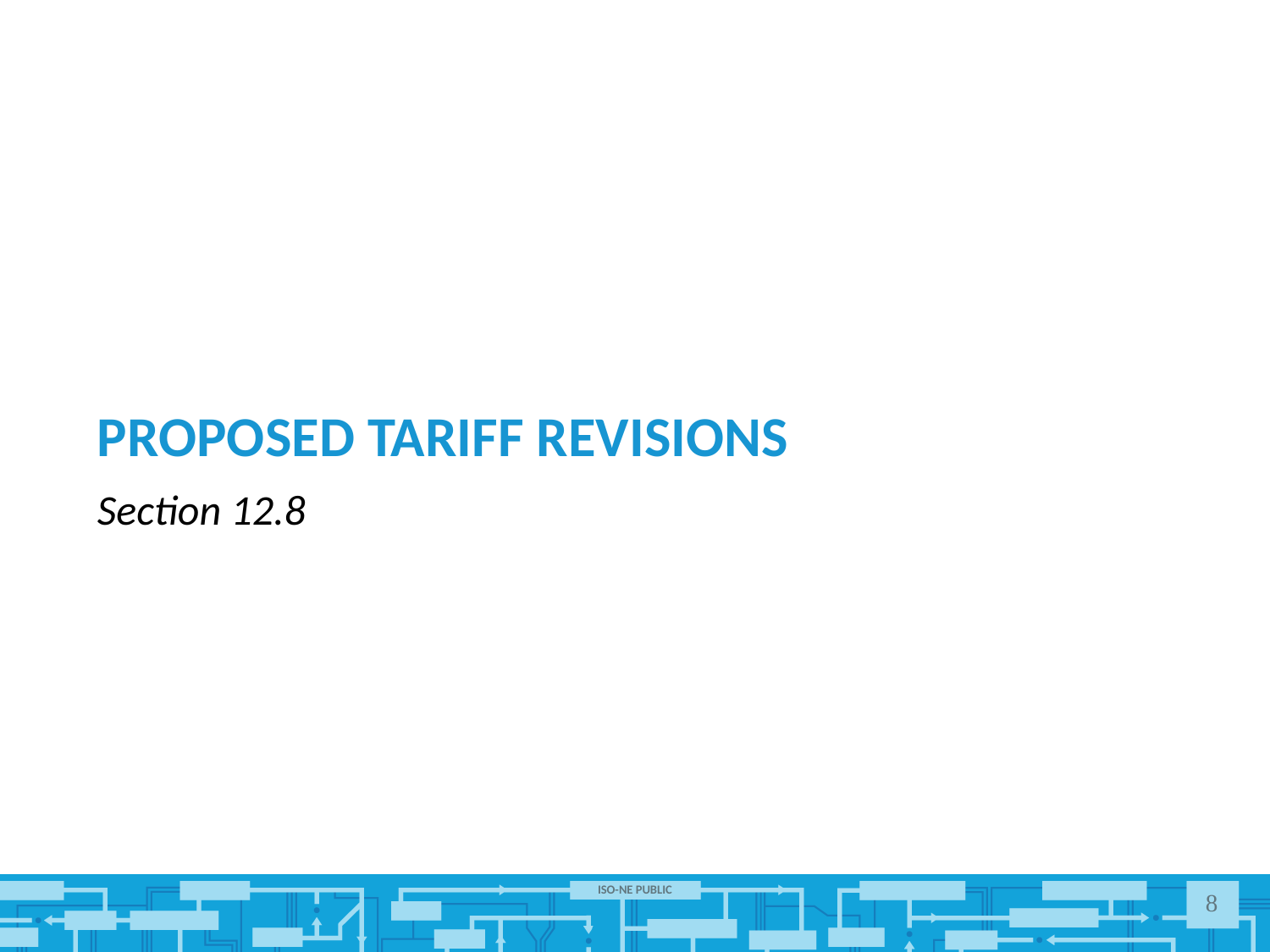

# Proposed Tariff Revisions
Section 12.8

8